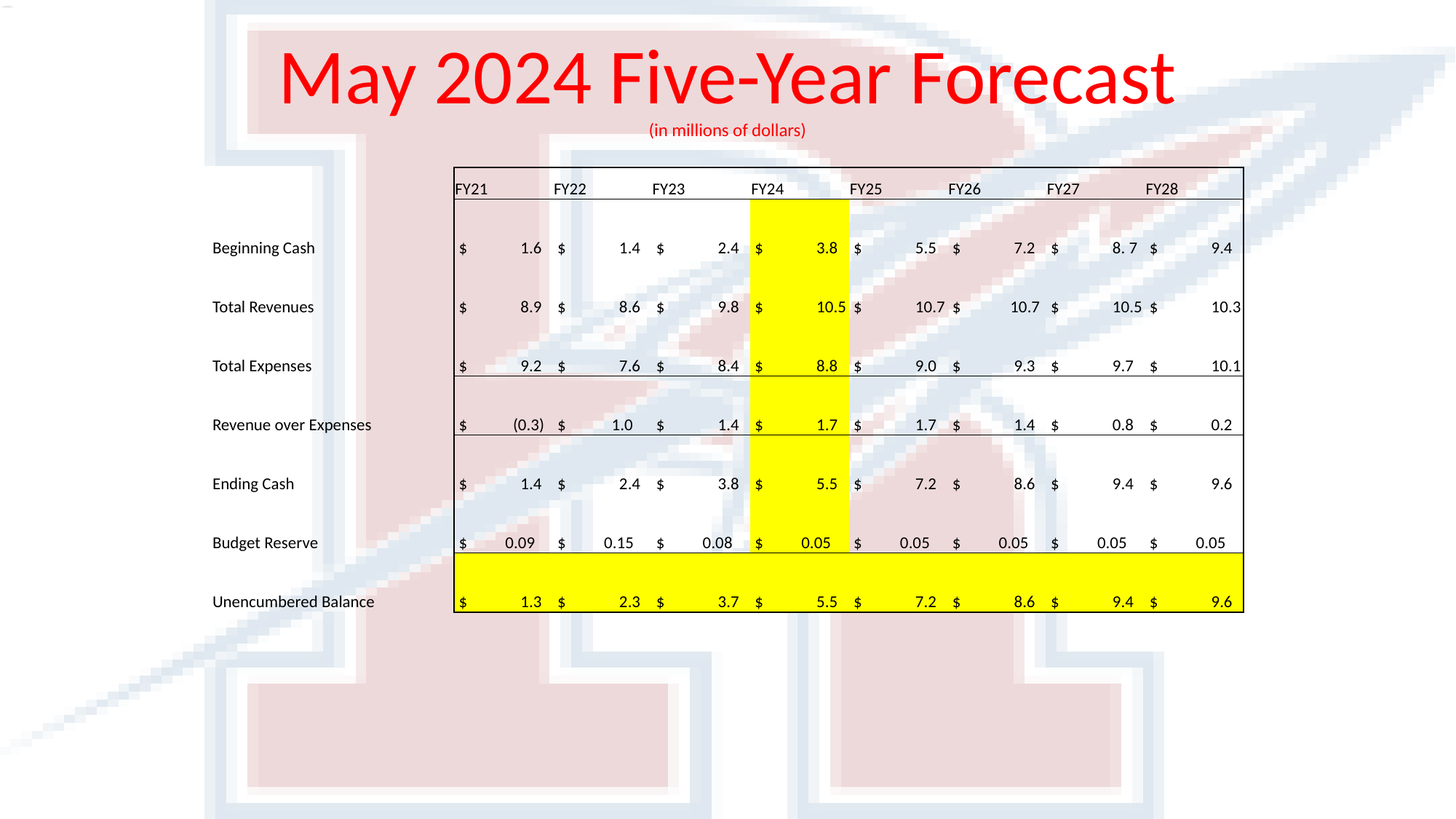

# May 2024 Five-Year Forecast (in millions of dollars)
|  | FY21 | FY22 | FY23 | FY24 | FY25 | FY26 | FY27 | FY28 |
| --- | --- | --- | --- | --- | --- | --- | --- | --- |
| Beginning Cash | $ 1.6 | $ 1.4 | $ 2.4 | $ 3.8 | $ 5.5 | $ 7.2 | $ 8. 7 | $ 9.4 |
| Total Revenues | $ 8.9 | $ 8.6 | $ 9.8 | $ 10.5 | $ 10.7 | $ 10.7 | $ 10.5 | $ 10.3 |
| Total Expenses | $ 9.2 | $ 7.6 | $ 8.4 | $ 8.8 | $ 9.0 | $ 9.3 | $ 9.7 | $ 10.1 |
| Revenue over Expenses | $ (0.3) | $ 1.0 | $ 1.4 | $ 1.7 | $ 1.7 | $ 1.4 | $ 0.8 | $ 0.2 |
| Ending Cash | $ 1.4 | $ 2.4 | $ 3.8 | $ 5.5 | $ 7.2 | $ 8.6 | $ 9.4 | $ 9.6 |
| Budget Reserve | $ 0.09 | $ 0.15 | $ 0.08 | $ 0.05 | $ 0.05 | $ 0.05 | $ 0.05 | $ 0.05 |
| Unencumbered Balance | $ 1.3 | $ 2.3 | $ 3.7 | $ 5.5 | $ 7.2 | $ 8.6 | $ 9.4 | $ 9.6 |